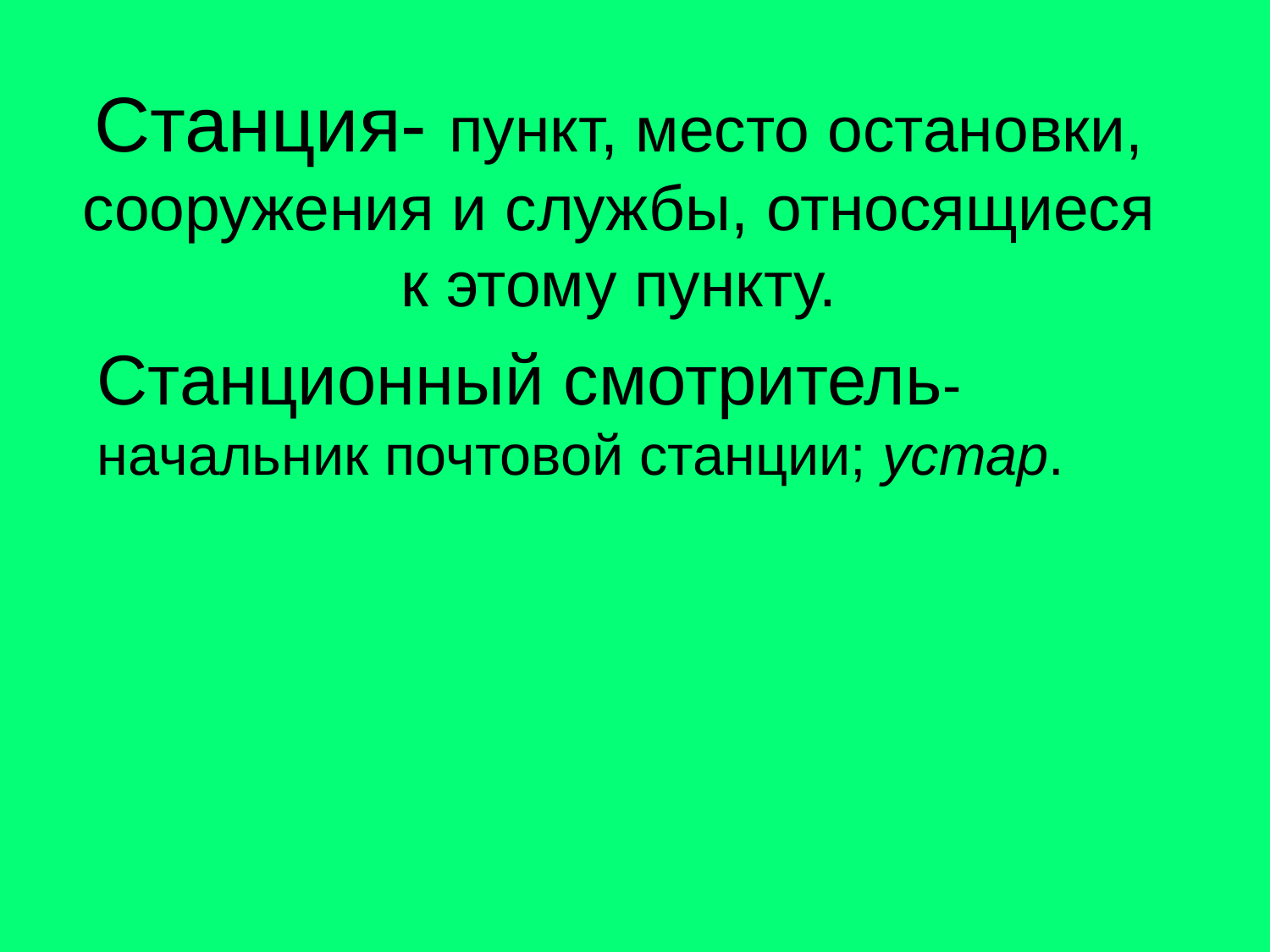

# Станция- пункт, место остановки, сооружения и службы, относящиеся к этому пункту.
Станционный смотритель- начальник почтовой станции; устар.